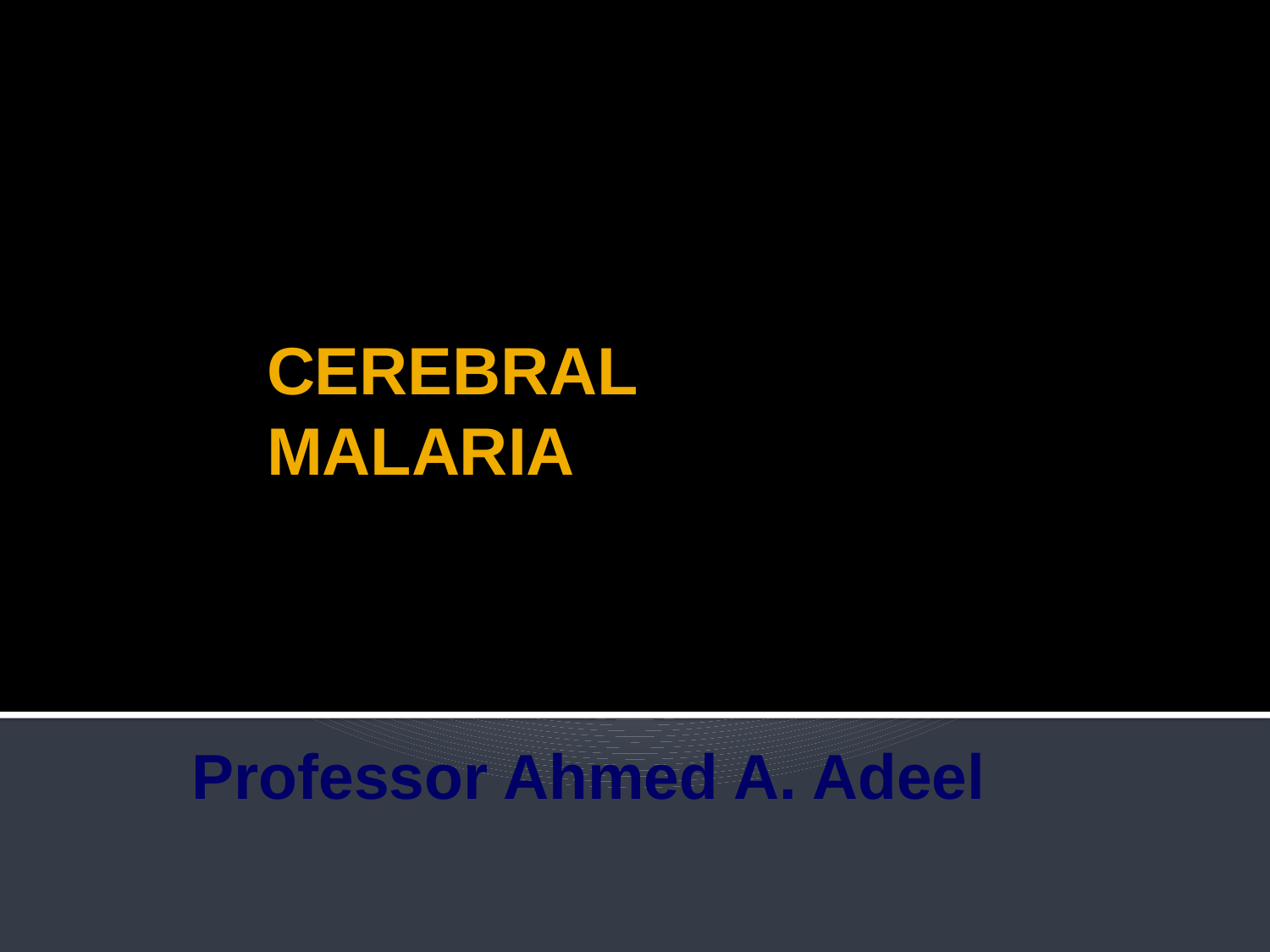

# CEREBRAL MALARIA

Professor Ahmed A. Adeel